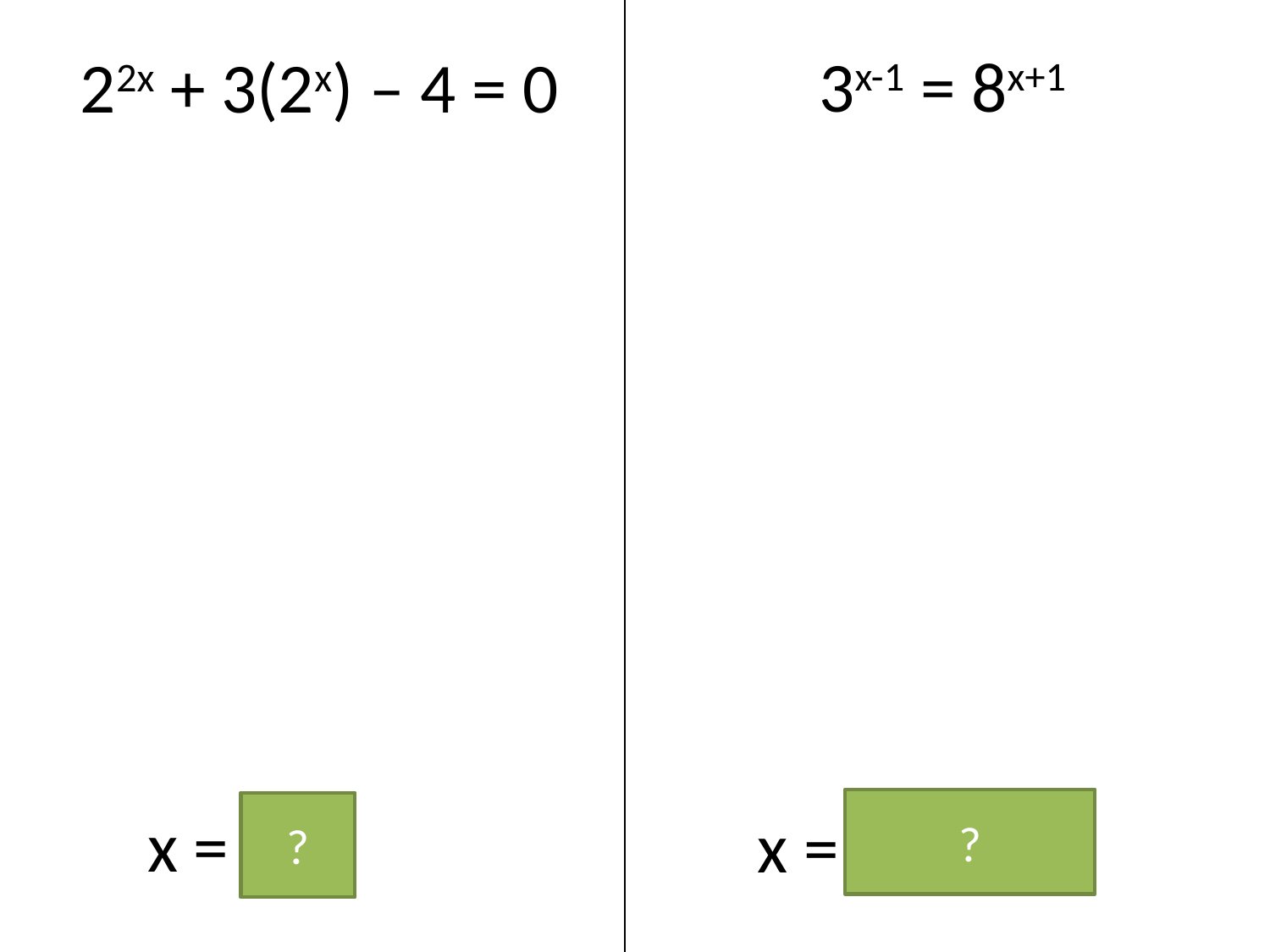

3x-1 = 8x+1
22x + 3(2x) – 4 = 0
?
?
x = 0
x = -3.24